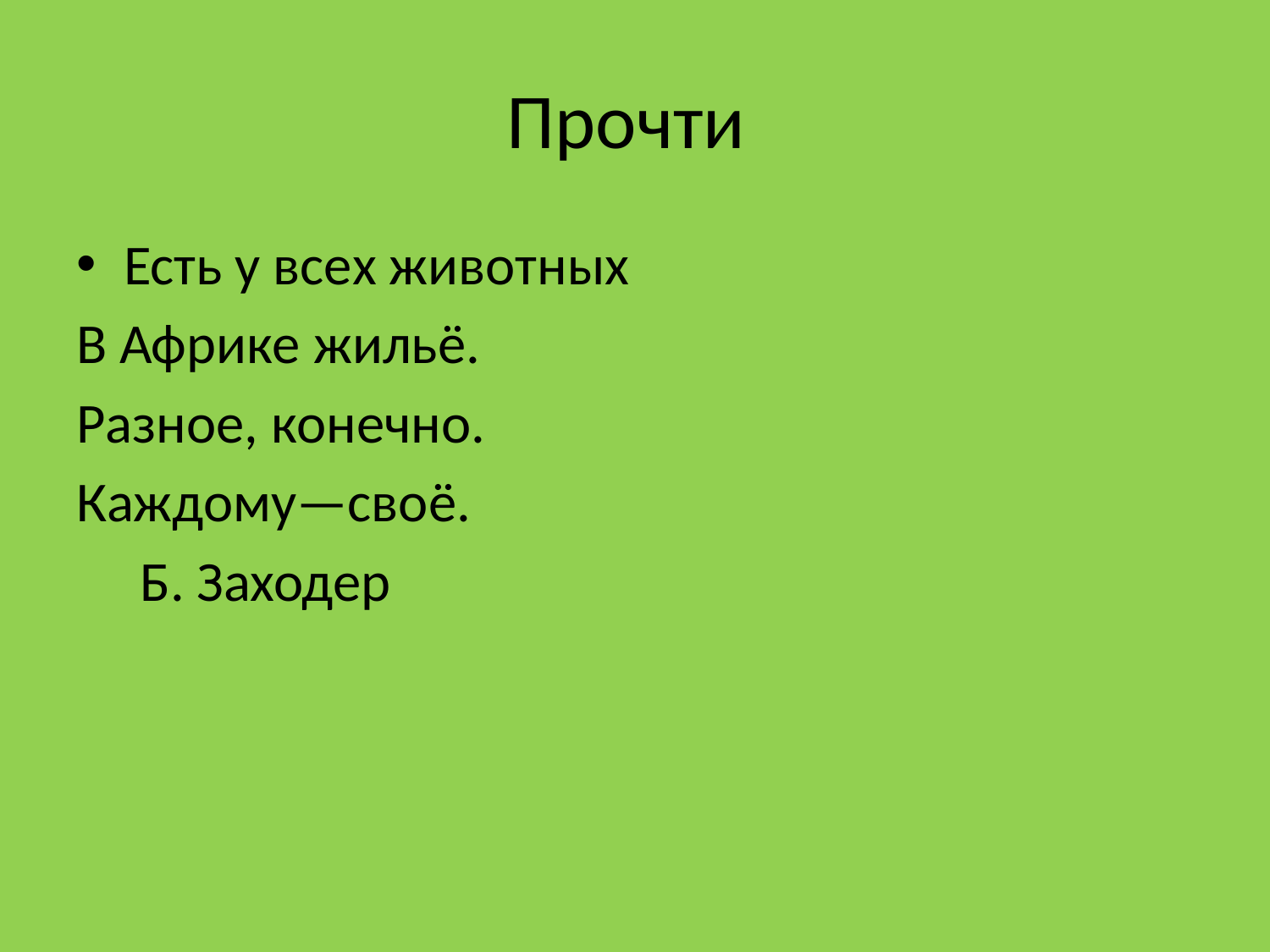

# Прочти
Есть у всех животных
В Африке жильё.
Разное, конечно.
Каждому—своё.
     Б. Заходер